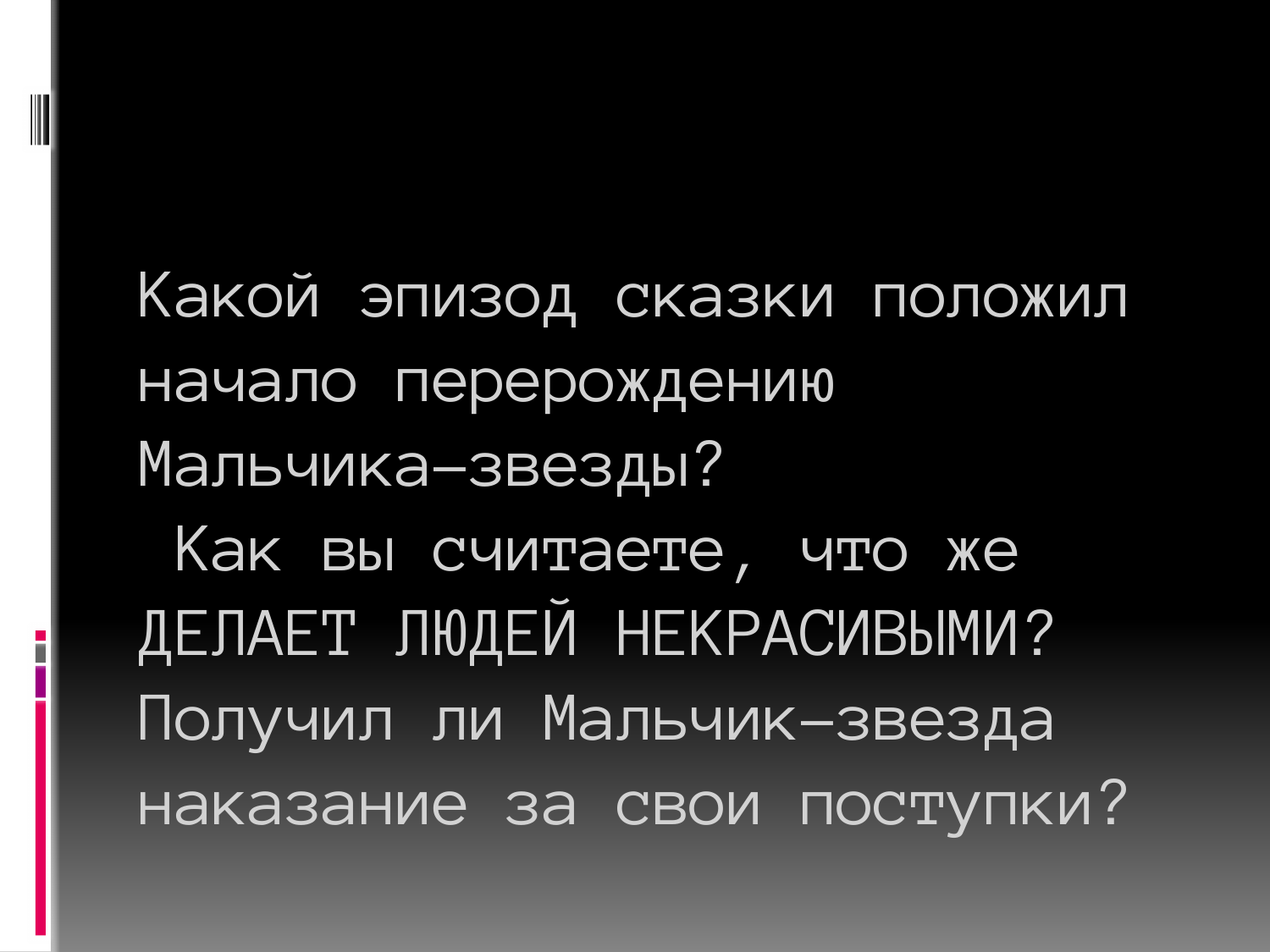

# Какой эпизод сказки положил начало перерождению Мальчика-звезды? Как вы считаете, что же ДЕЛАЕТ ЛЮДЕЙ НЕКРАСИВЫМИ? Получил ли Мальчик-звезда наказание за свои поступки?